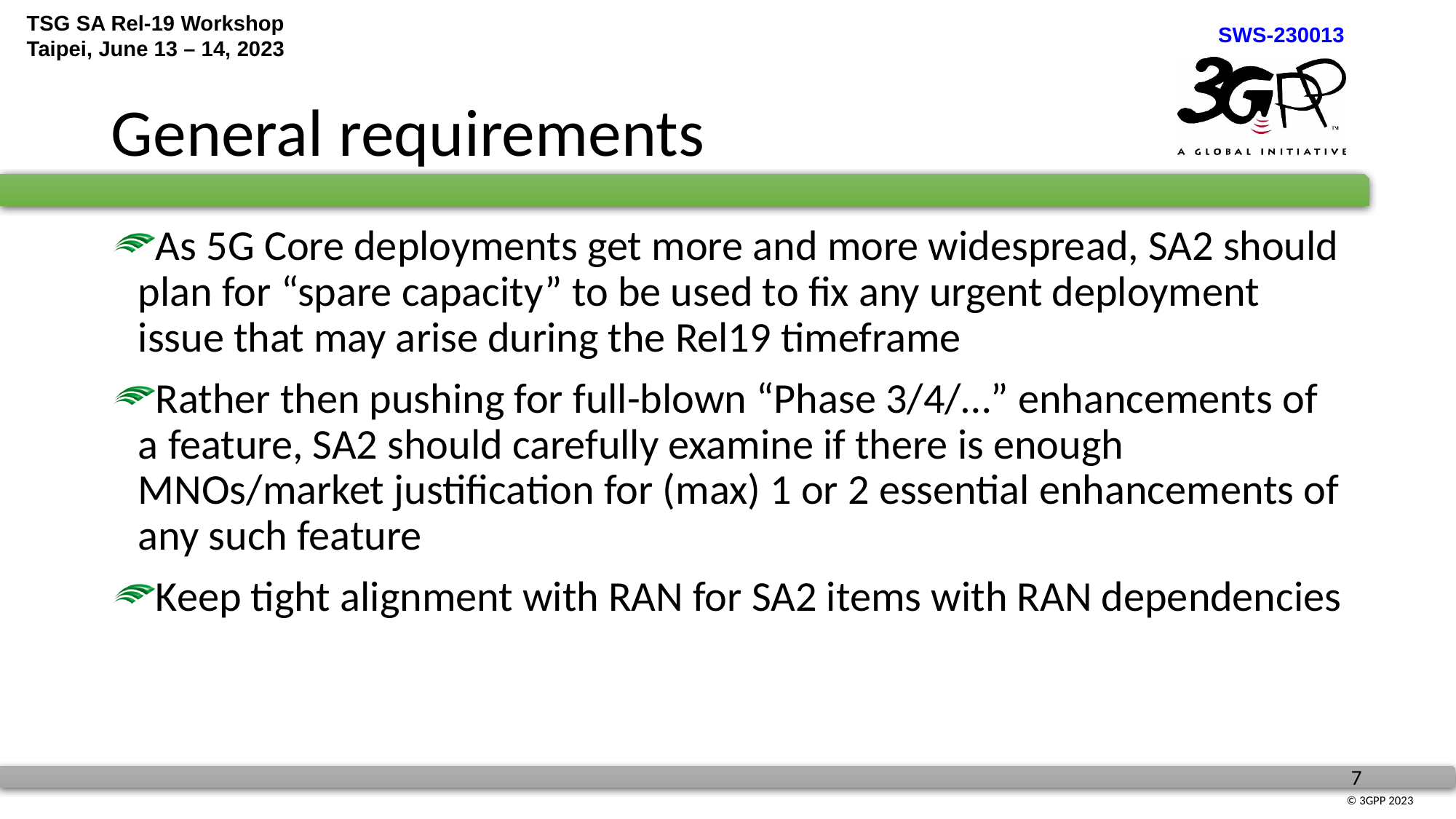

# General requirements
As 5G Core deployments get more and more widespread, SA2 should plan for “spare capacity” to be used to fix any urgent deployment issue that may arise during the Rel19 timeframe
Rather then pushing for full-blown “Phase 3/4/…” enhancements of a feature, SA2 should carefully examine if there is enough MNOs/market justification for (max) 1 or 2 essential enhancements of any such feature
Keep tight alignment with RAN for SA2 items with RAN dependencies